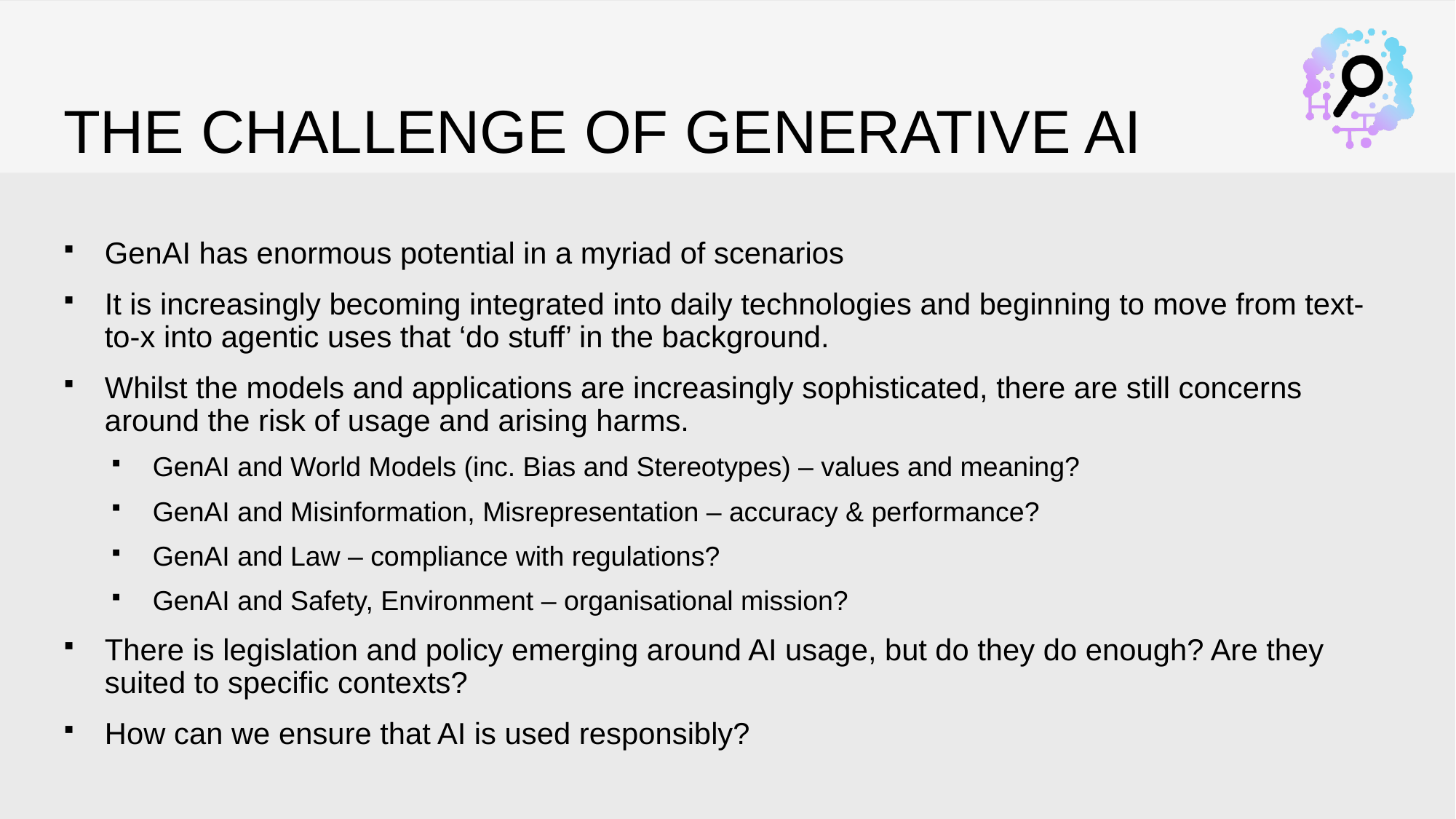

# The challenge of Generative AI
GenAI has enormous potential in a myriad of scenarios
It is increasingly becoming integrated into daily technologies and beginning to move from text-to-x into agentic uses that ‘do stuff’ in the background.
Whilst the models and applications are increasingly sophisticated, there are still concerns around the risk of usage and arising harms.
GenAI and World Models (inc. Bias and Stereotypes) – values and meaning?
GenAI and Misinformation, Misrepresentation – accuracy & performance?
GenAI and Law – compliance with regulations?
GenAI and Safety, Environment – organisational mission?
There is legislation and policy emerging around AI usage, but do they do enough? Are they suited to specific contexts?
How can we ensure that AI is used responsibly?